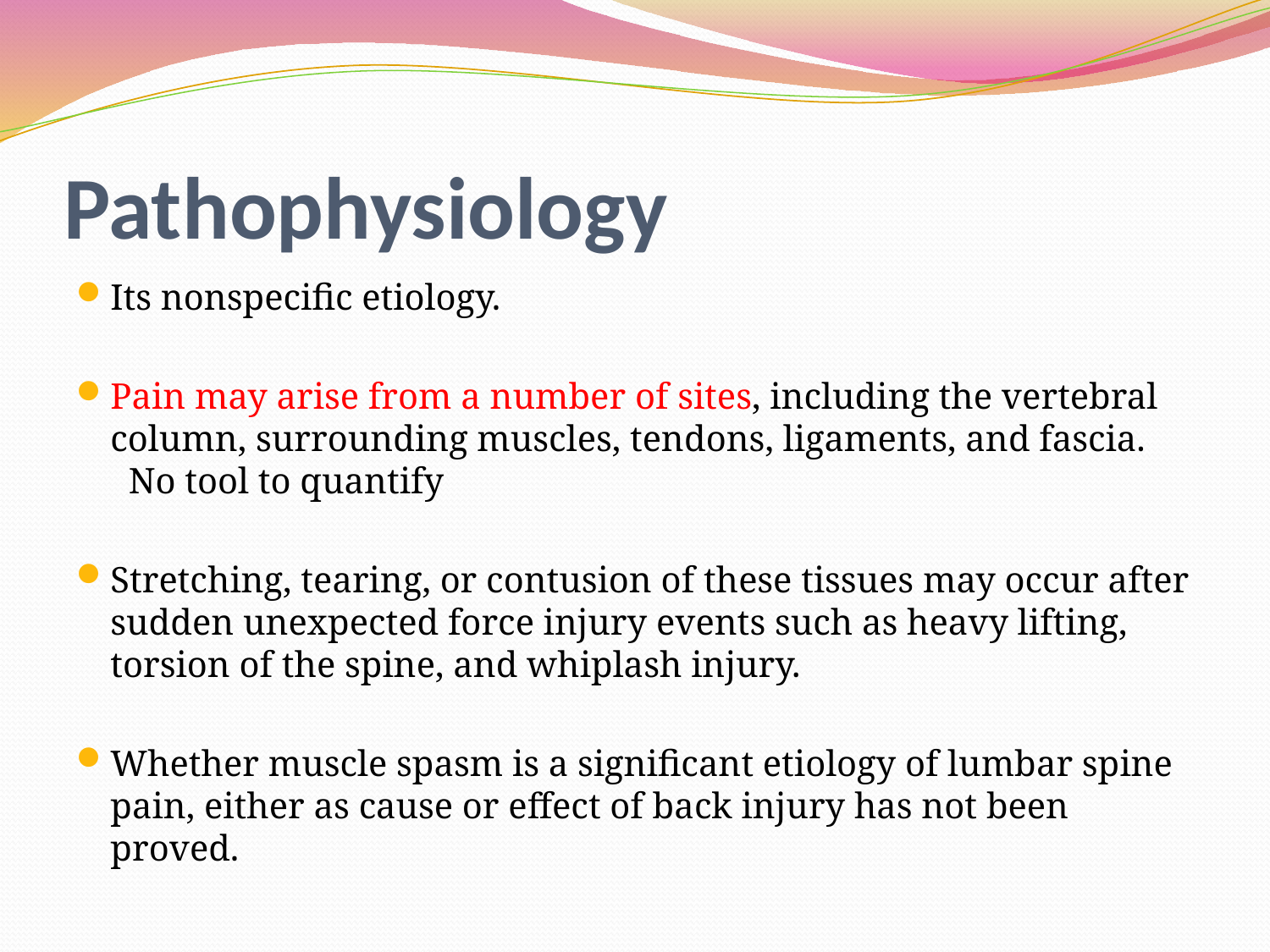

# Pathophysiology
Its nonspecific etiology.

Pain may arise from a number of sites, including the vertebral column, surrounding muscles, tendons, ligaments, and fascia.
  No tool to quantify

Stretching, tearing, or contusion of these tissues may occur after sudden unexpected force injury events such as heavy lifting, torsion of the spine, and whiplash injury.

Whether muscle spasm is a significant etiology of lumbar spine pain, either as cause or effect of back injury has not been proved.